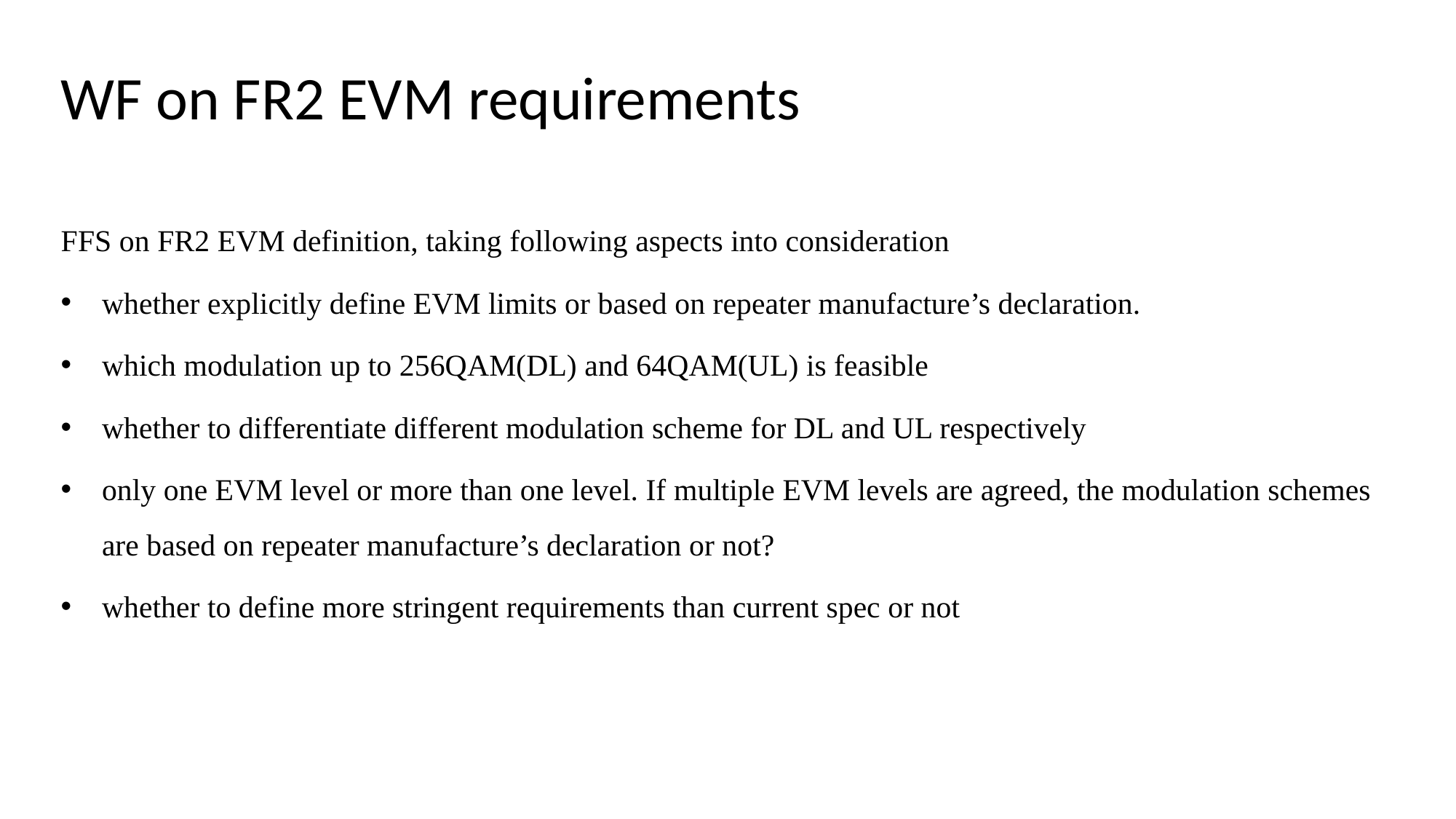

# WF on FR2 EVM requirements
FFS on FR2 EVM definition, taking following aspects into consideration
whether explicitly define EVM limits or based on repeater manufacture’s declaration.
which modulation up to 256QAM(DL) and 64QAM(UL) is feasible
whether to differentiate different modulation scheme for DL and UL respectively
only one EVM level or more than one level. If multiple EVM levels are agreed, the modulation schemes are based on repeater manufacture’s declaration or not?
whether to define more stringent requirements than current spec or not